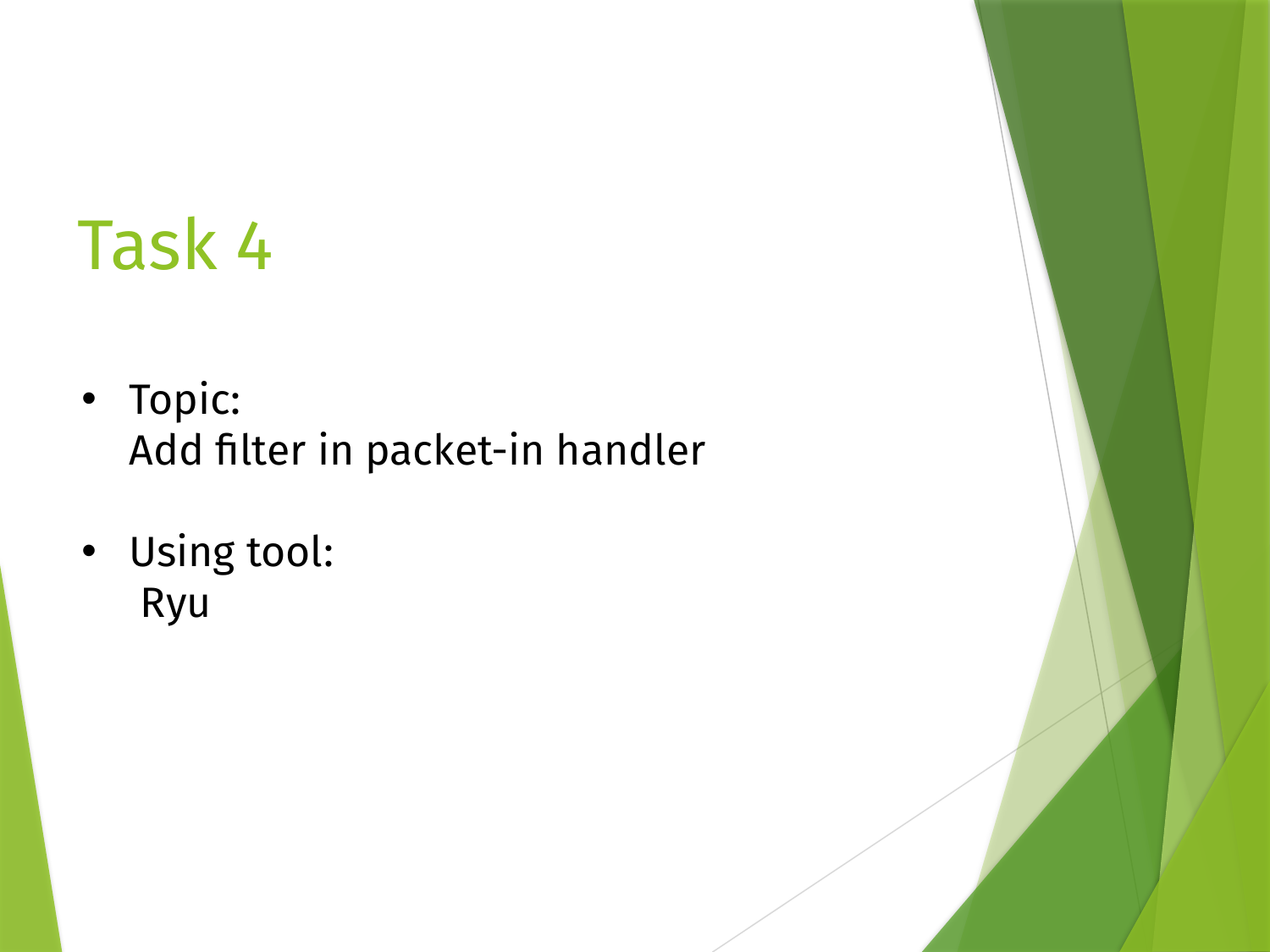

# Task 4
Topic:
Add filter in packet-in handler

Using tool:
 Ryu